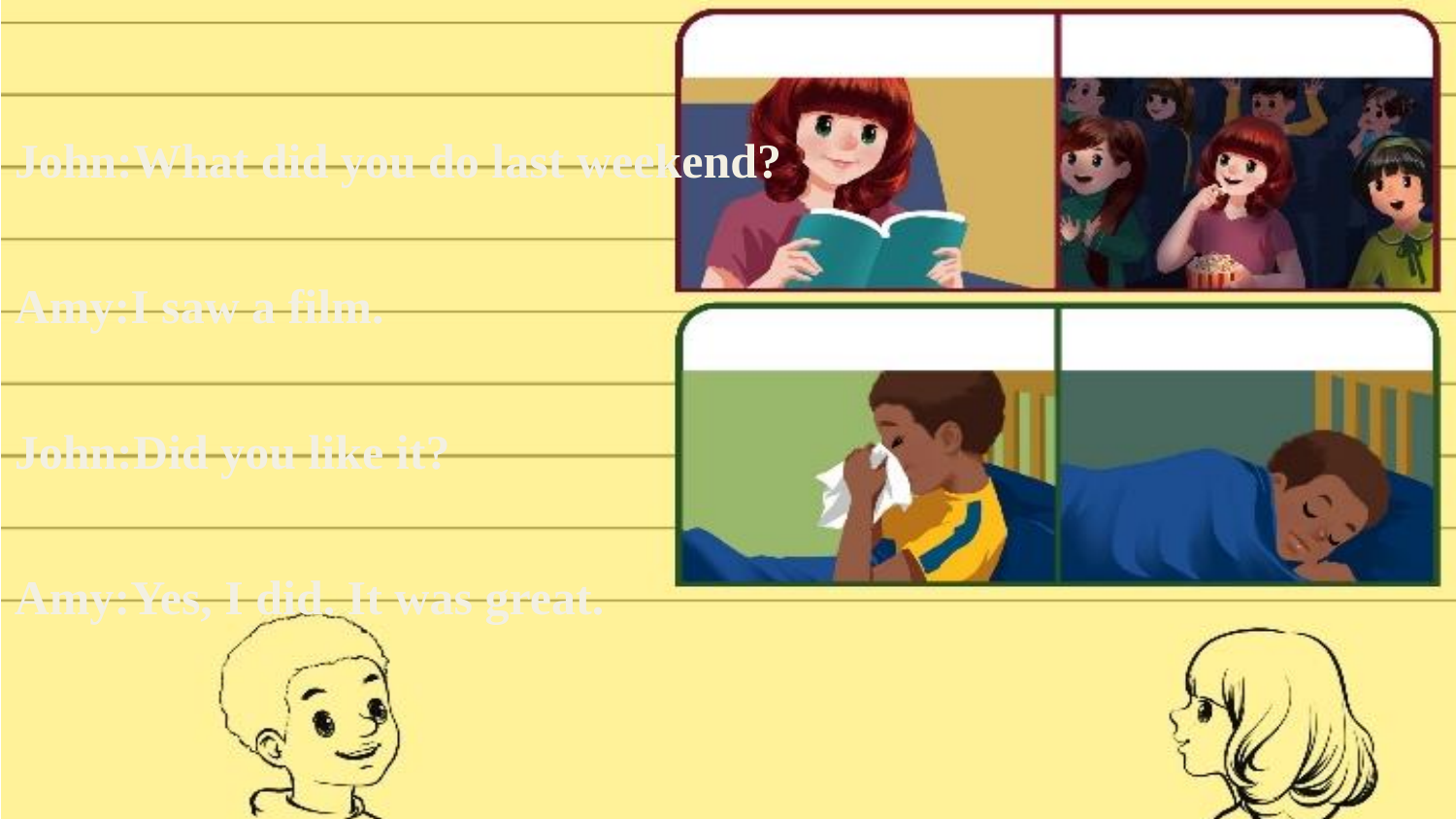

John:What did you do last weekend?
Amy:I saw a film.
John:Did you like it?
Amy:Yes, I did. It was great.